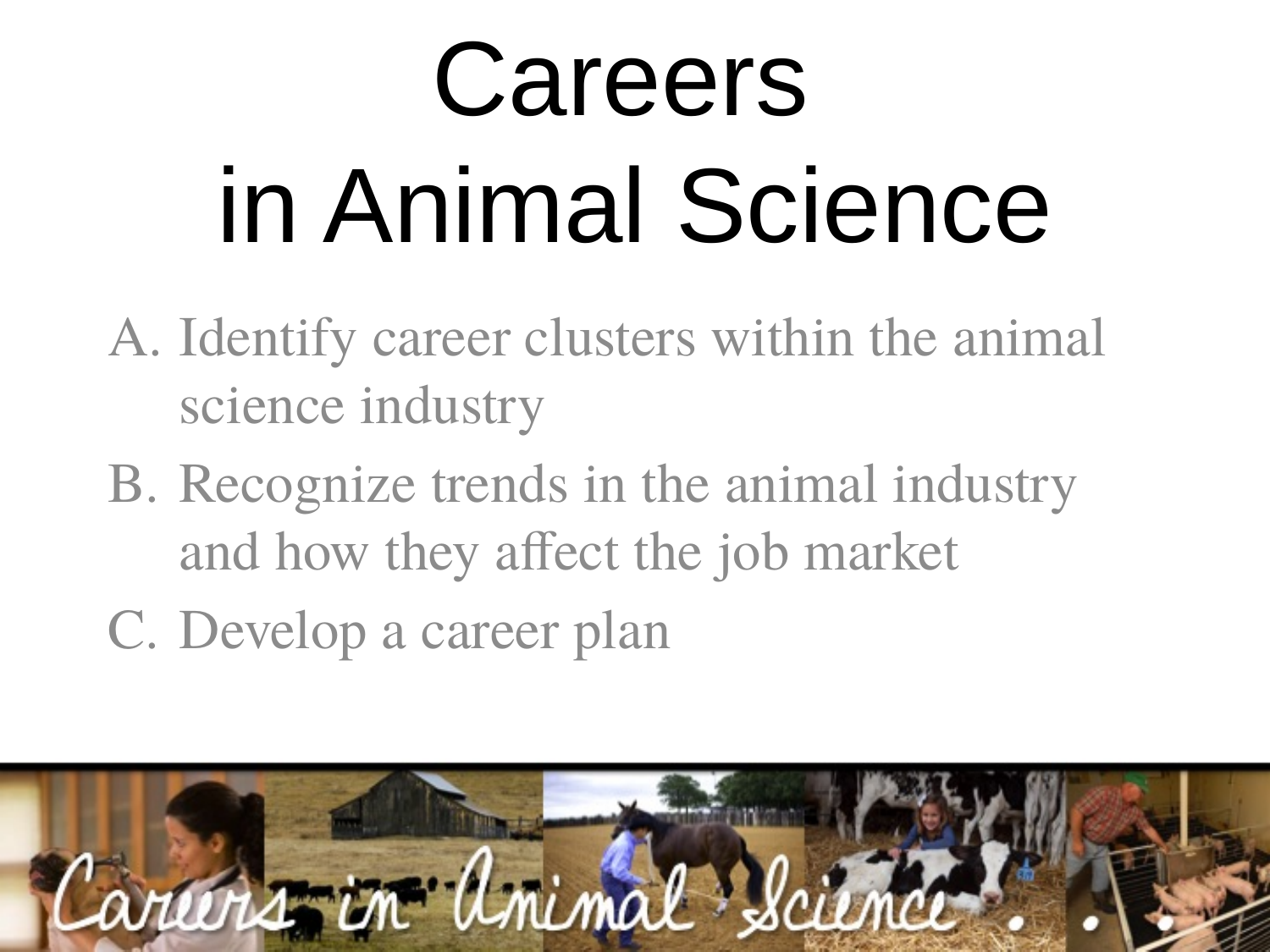

# Careers in Animal Science
Identify career clusters within the animal science industry
Recognize trends in the animal industry and how they affect the job market
Develop a career plan